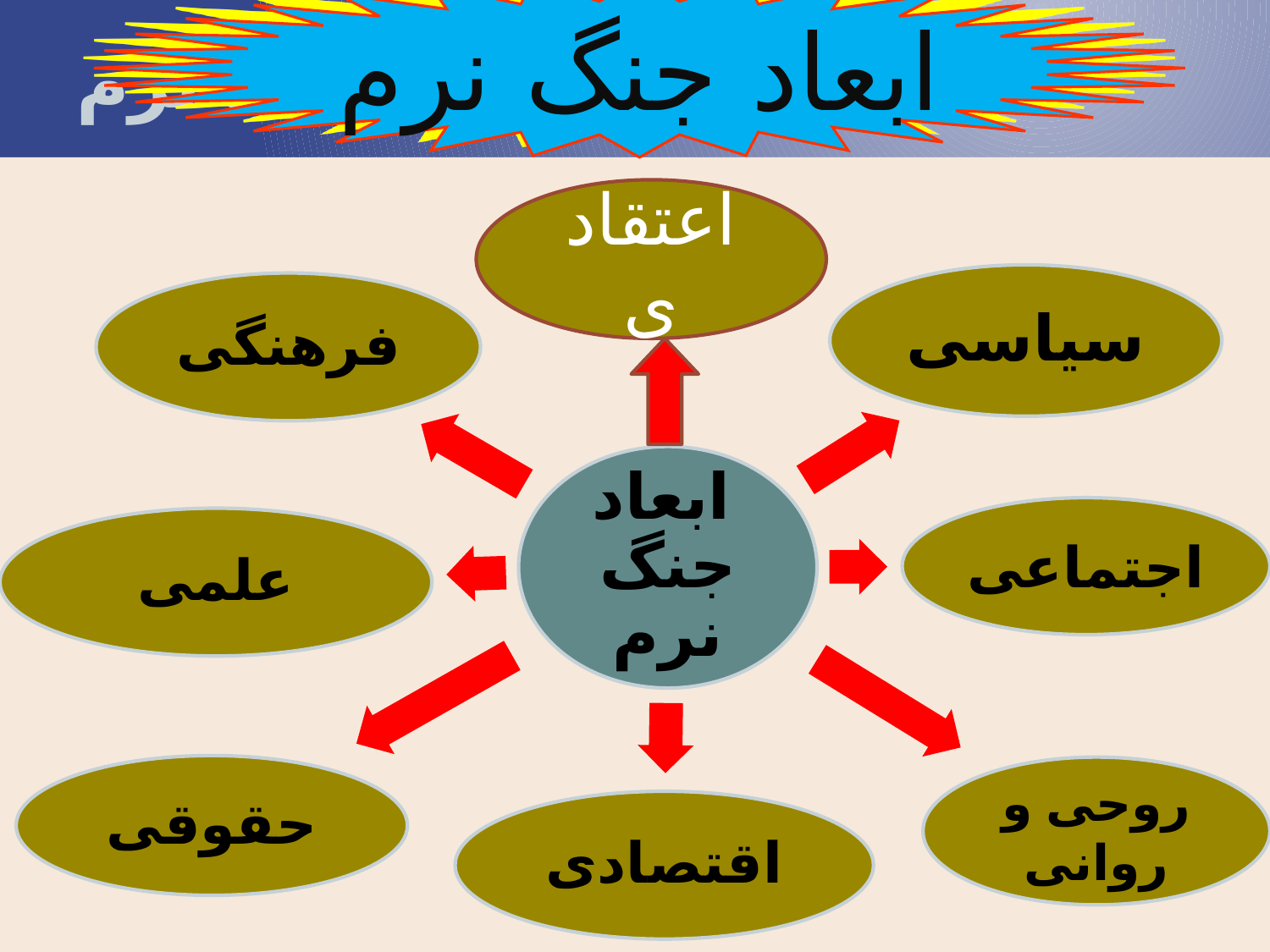

# ابعاد جنگ نرم
ابعاد جنگ نرم
 ابعاد جنگ نرم

اجتماعی

سیاسی

روحی و
روانی

اقتصادی

حقوقی

علمی

فرهنگی
اعتقادی